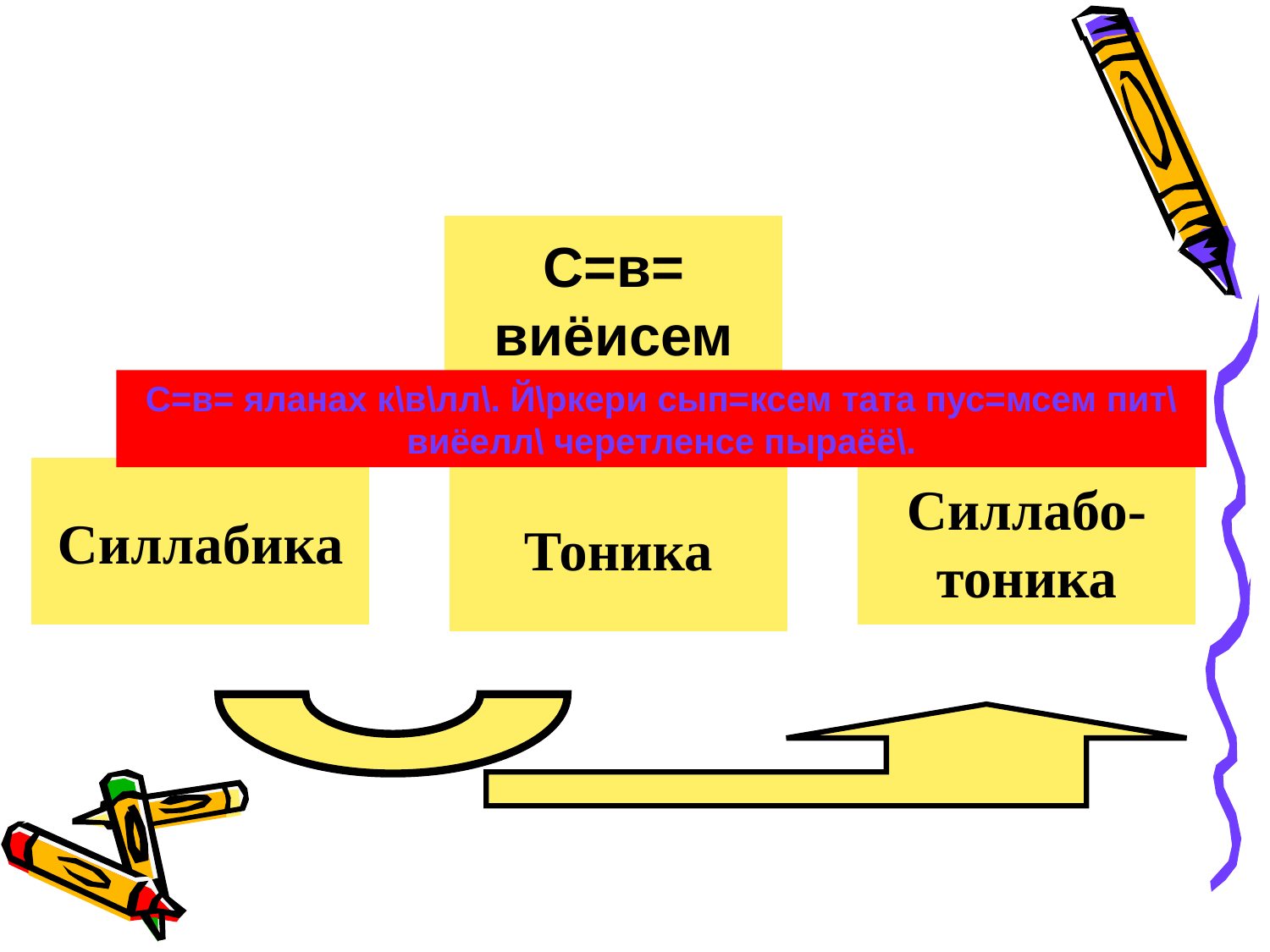

С=в= виёисем
Силлабика
Тоника
Силлабо-тоника
С=в= яланах к\в\лл\. Й\ркери сып=ксем тата пус=мсем пит\ виёелл\ черетленсе пыраёё\.